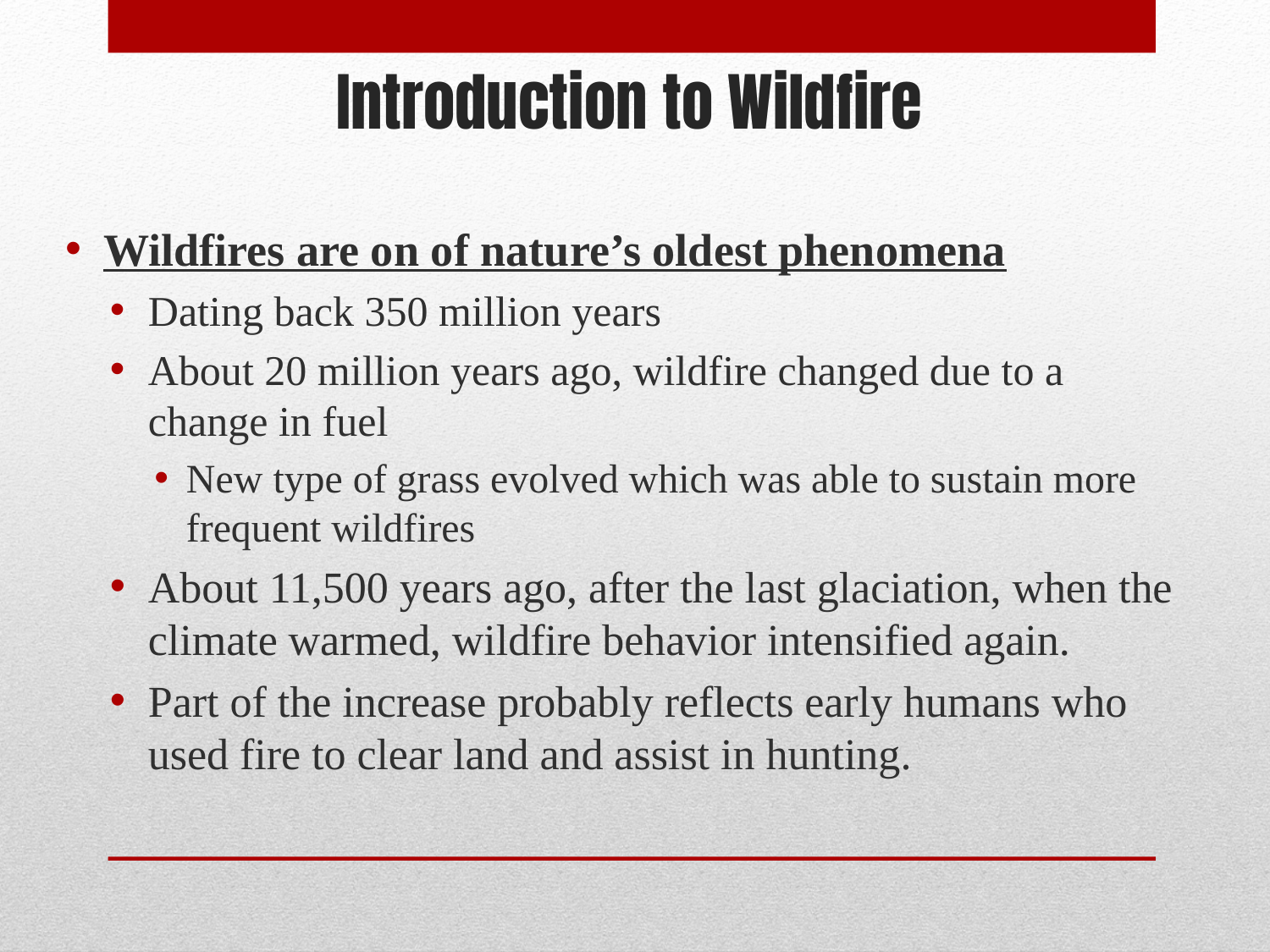

Introduction to Wildfire
Wildfires are on of nature’s oldest phenomena
Dating back 350 million years
About 20 million years ago, wildfire changed due to a change in fuel
New type of grass evolved which was able to sustain more frequent wildfires
About 11,500 years ago, after the last glaciation, when the climate warmed, wildfire behavior intensified again.
Part of the increase probably reflects early humans who used fire to clear land and assist in hunting.